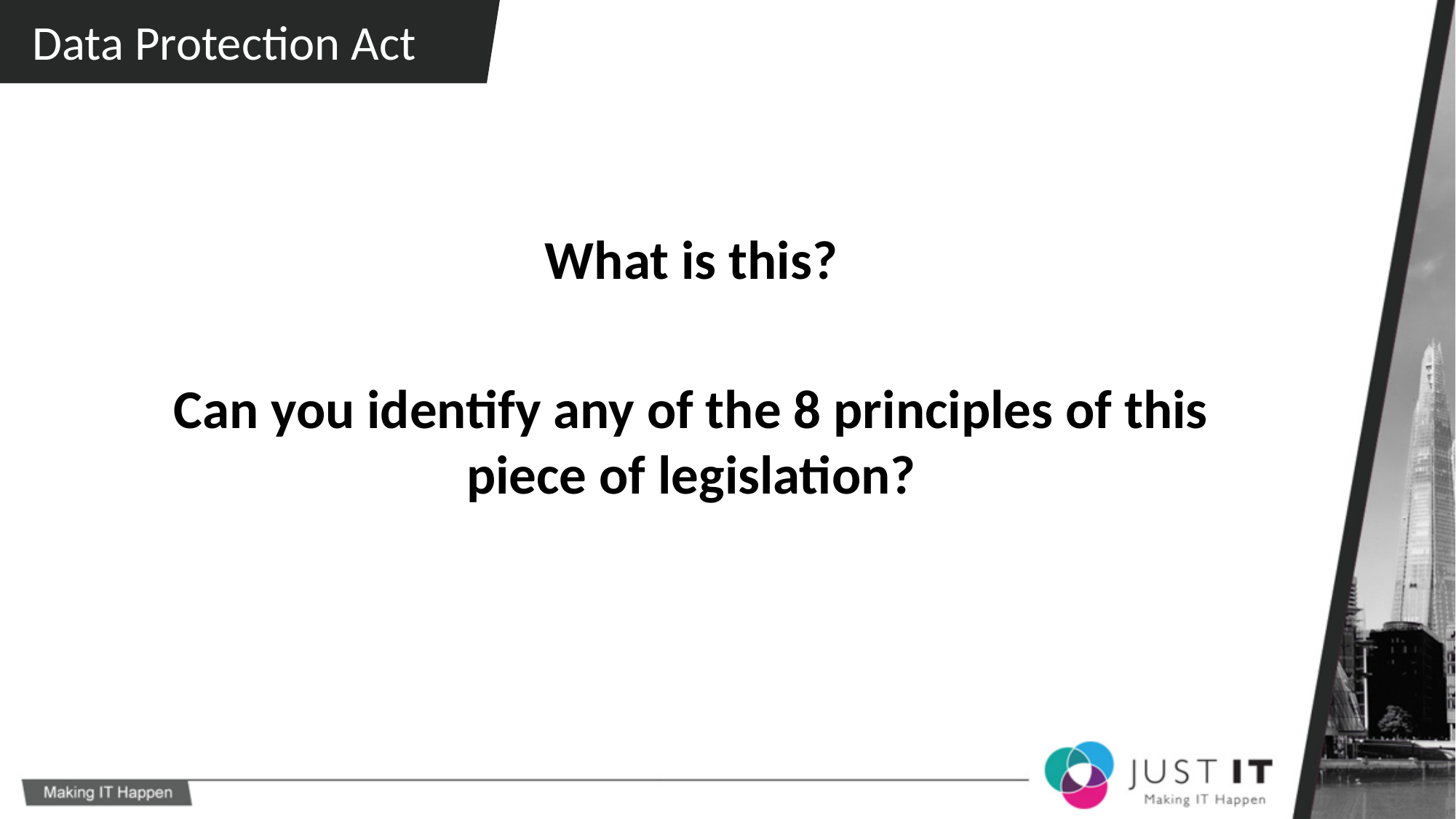

Data Protection Act
What is this?

Can you identify any of the 8 principles of this piece of legislation?